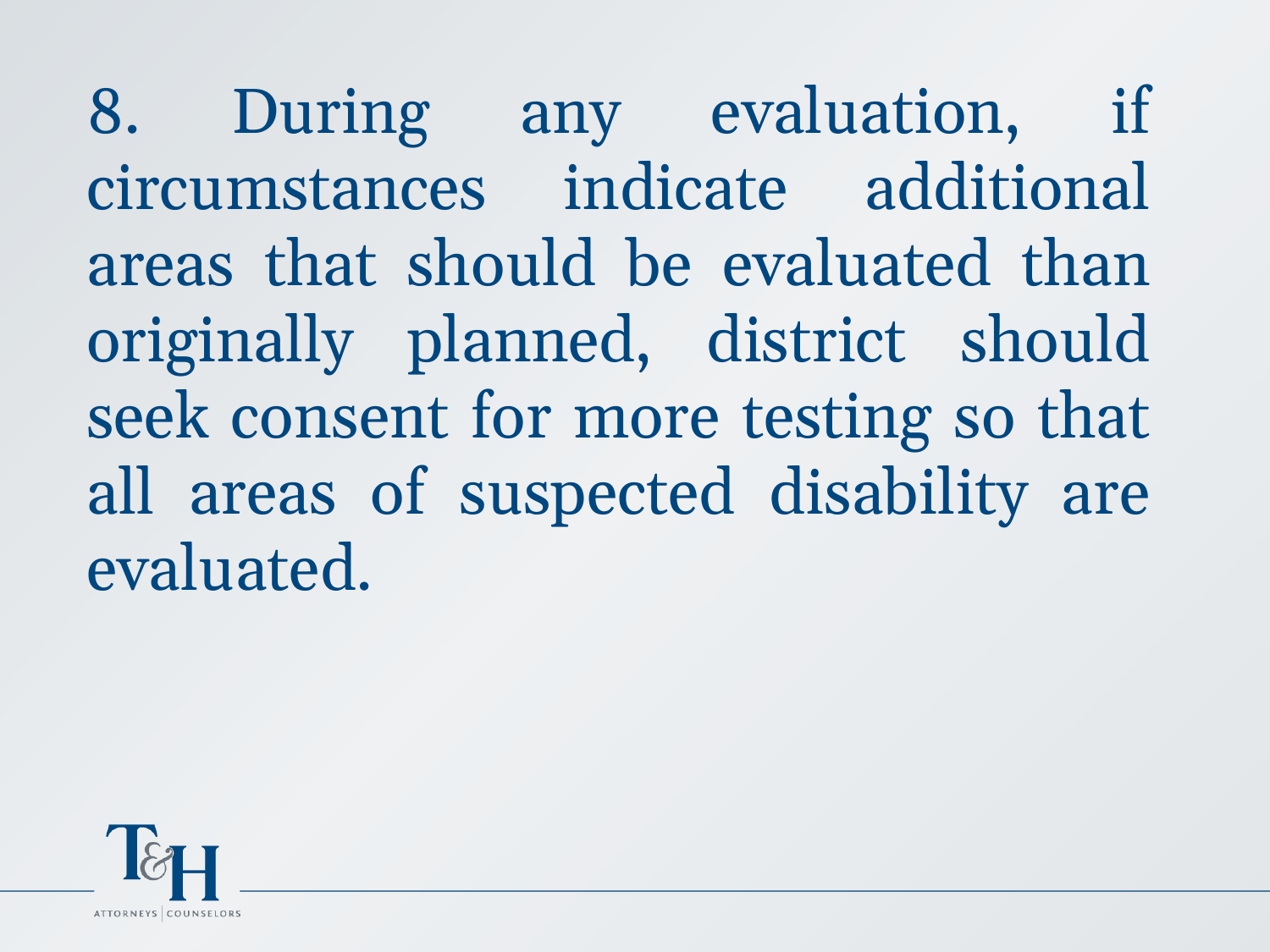

8. During any evaluation, if circumstances indicate additional areas that should be evaluated than originally planned, district should seek consent for more testing so that all areas of suspected disability are evaluated.